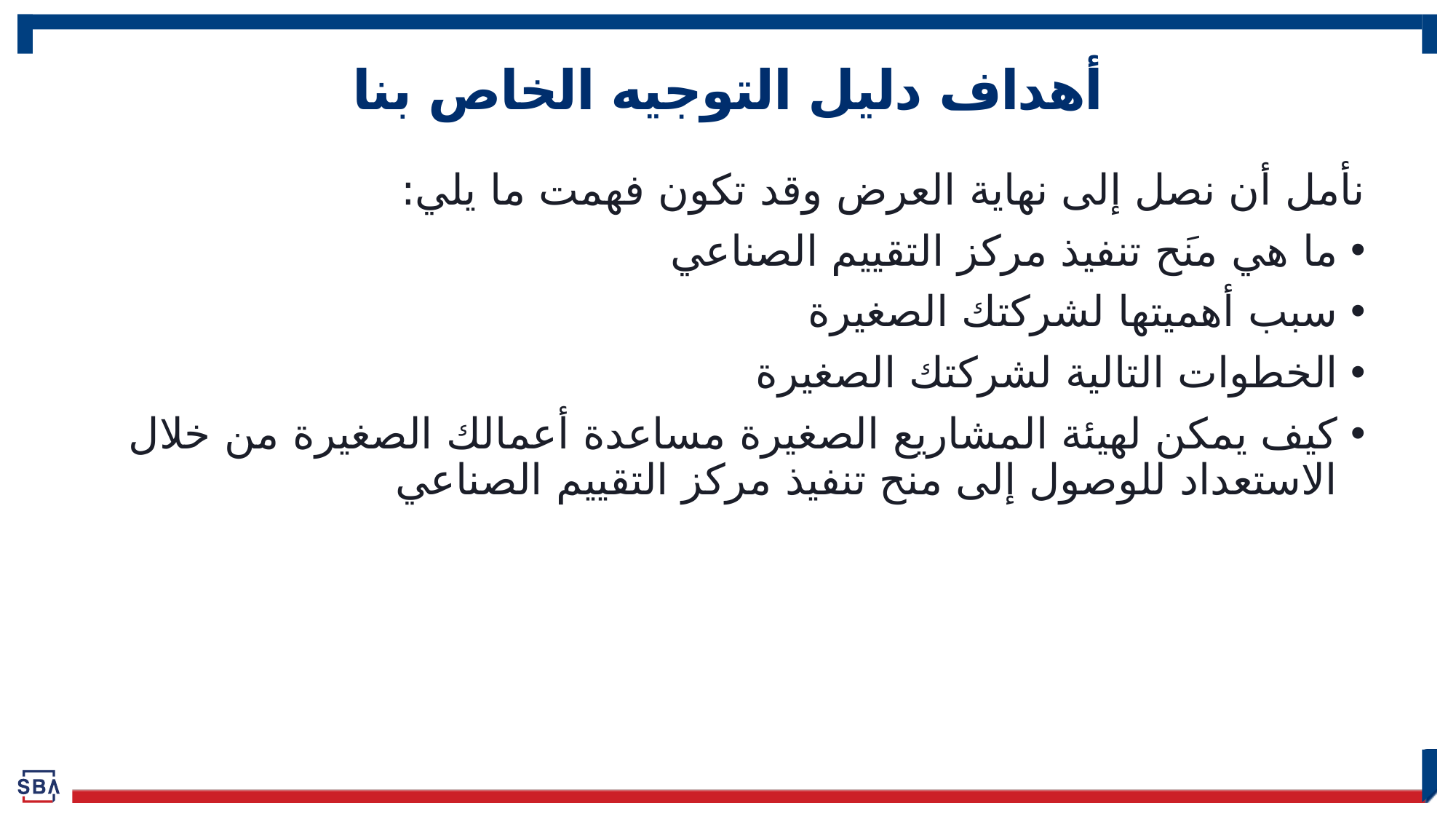

# أهداف دليل التوجيه الخاص بنا
نأمل أن نصل إلى نهاية العرض وقد تكون فهمت ما يلي:
ما هي منَح تنفيذ مركز التقييم الصناعي
سبب أهميتها لشركتك الصغيرة
الخطوات التالية لشركتك الصغيرة
كيف يمكن لهيئة المشاريع الصغيرة مساعدة أعمالك الصغيرة من خلال الاستعداد للوصول إلى منح تنفيذ مركز التقييم الصناعي